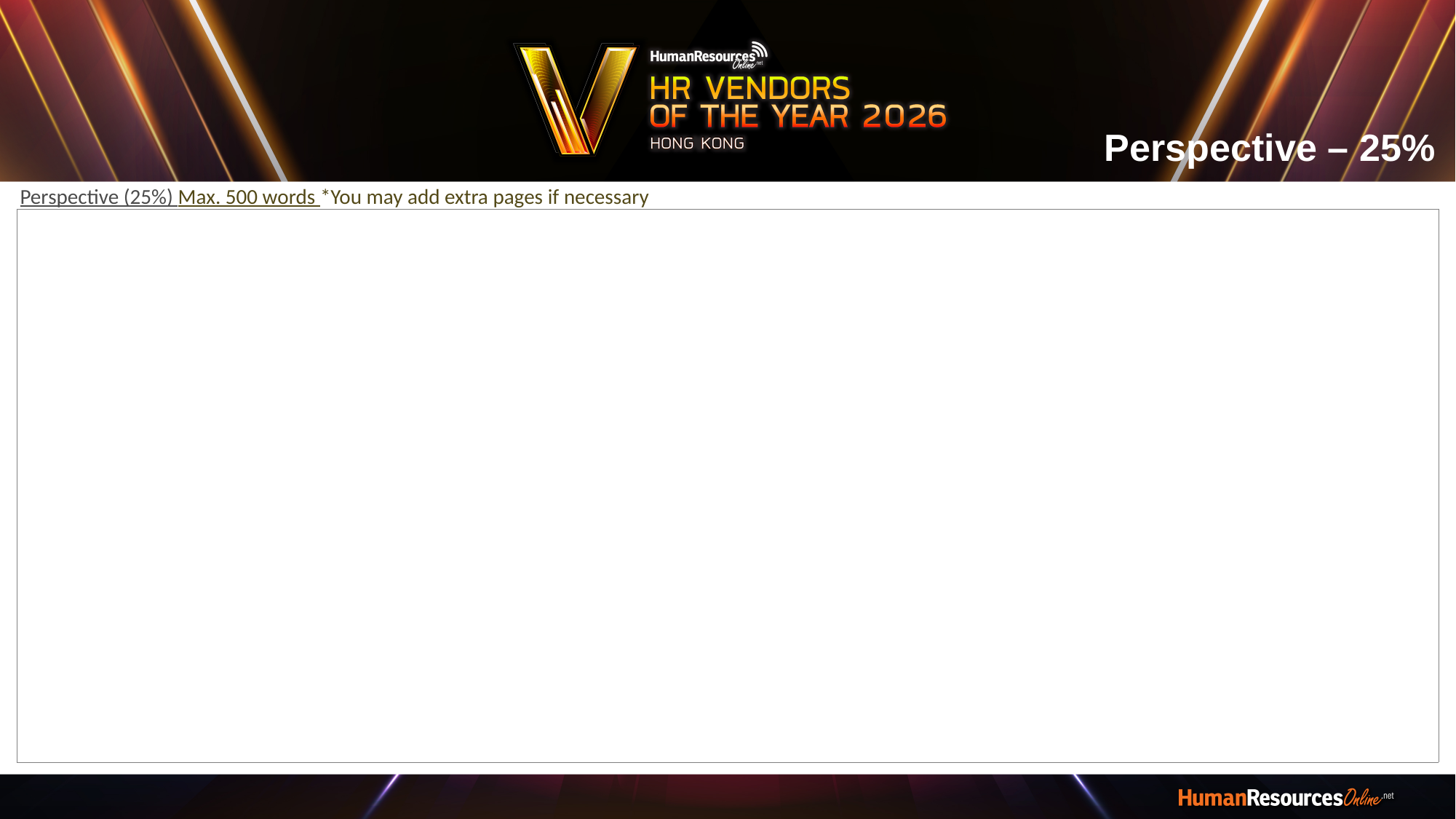

Perspective – 25%
Perspective (25%) Max. 500 words *You may add extra pages if necessary
|  |
| --- |